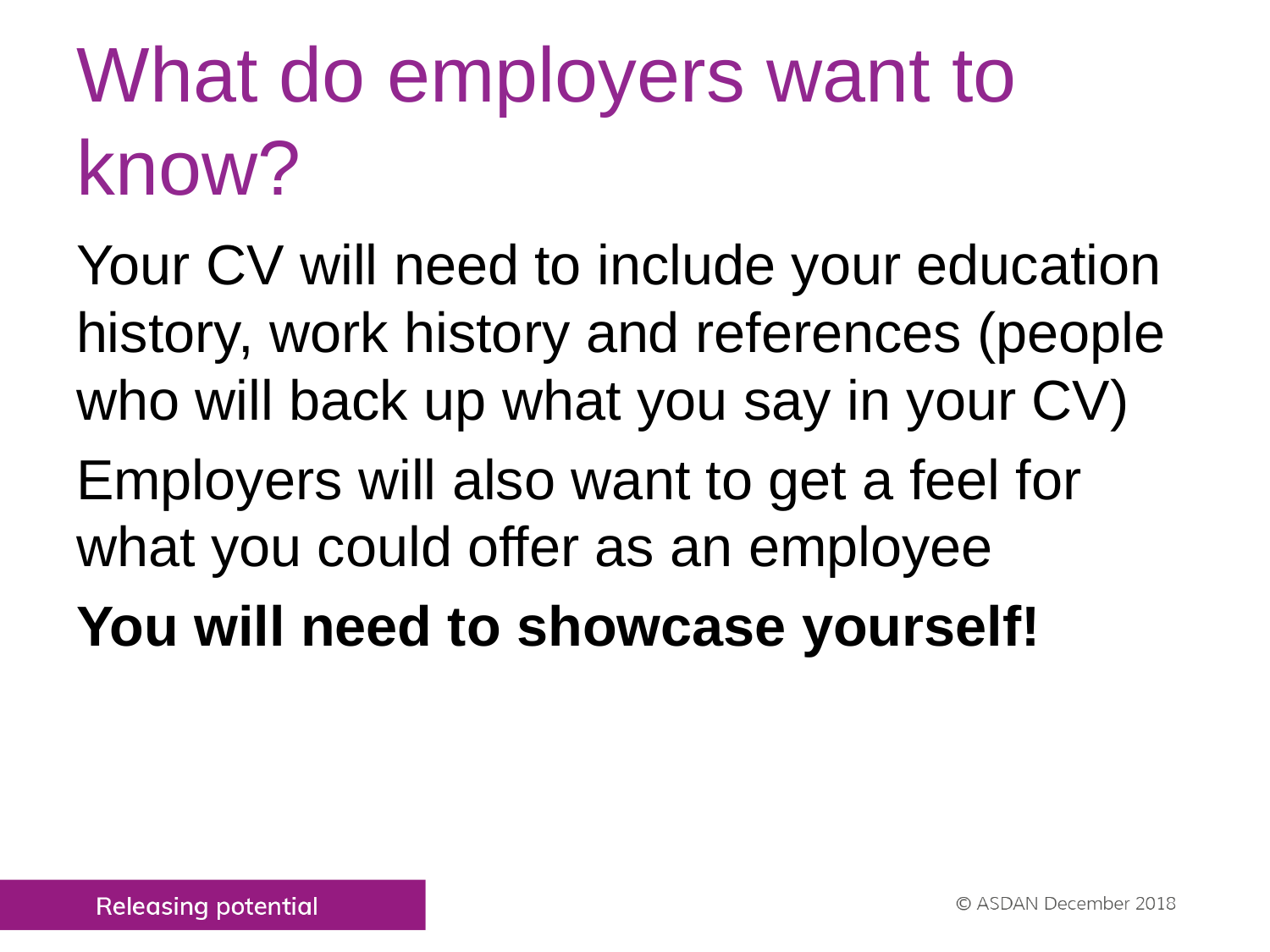

# What do employers want to know?
Your CV will need to include your education history, work history and references (people who will back up what you say in your CV)
Employers will also want to get a feel for what you could offer as an employee
You will need to showcase yourself!